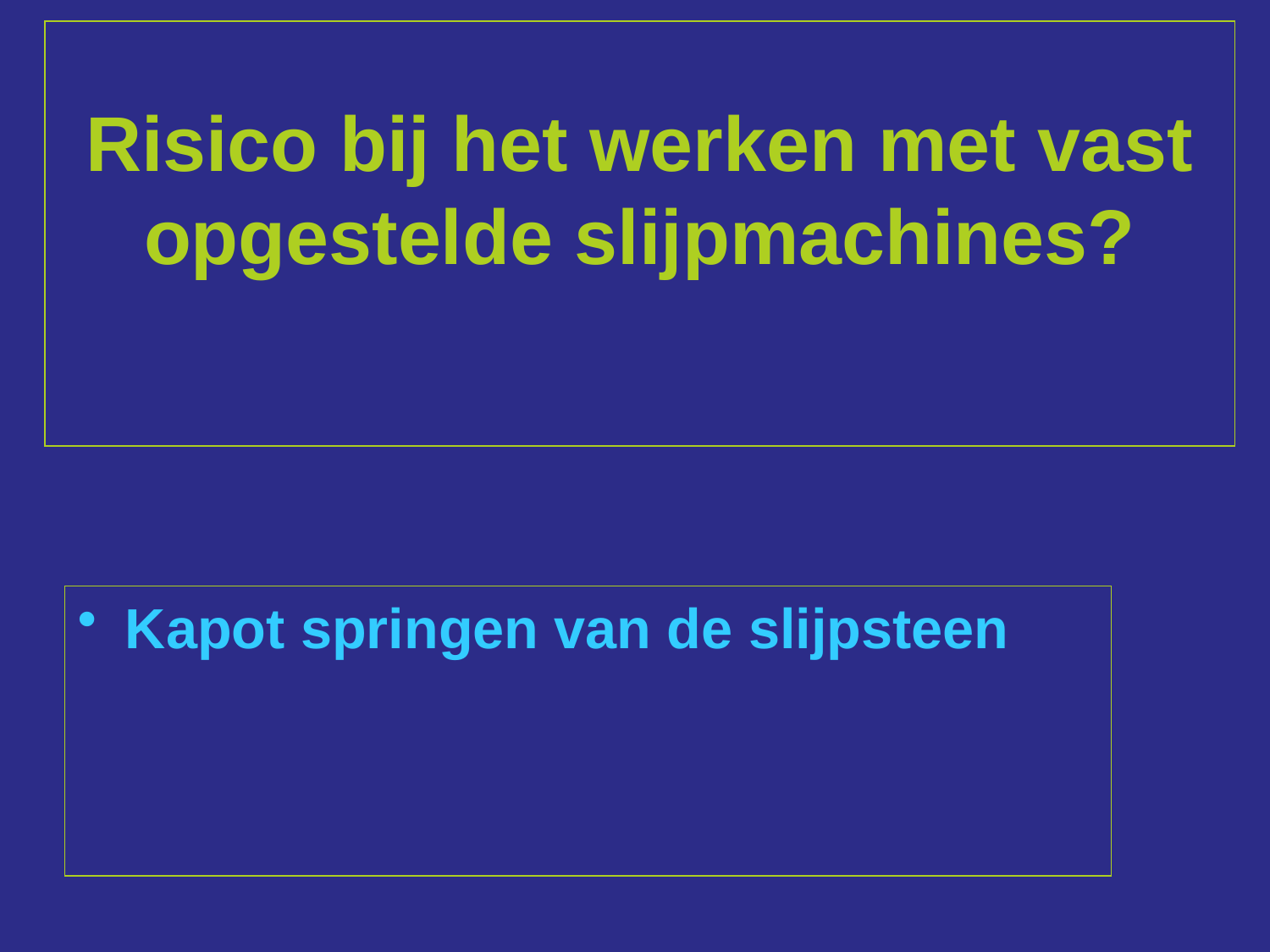

# Risico bij het werken met vast opgestelde slijpmachines?
Kapot springen van de slijpsteen